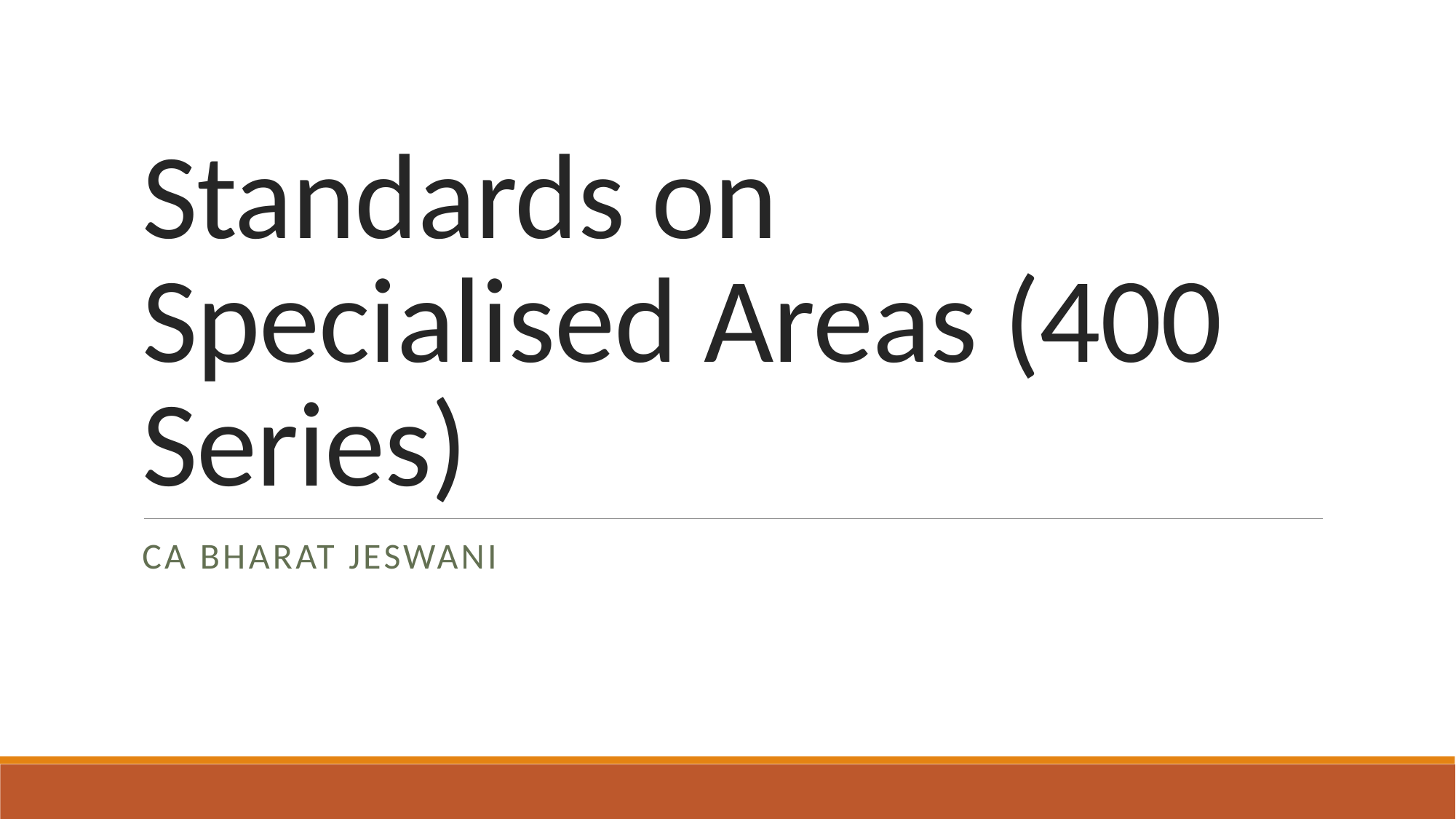

# Standards on Specialised Areas (400 Series)
CA Bharat Jeswani